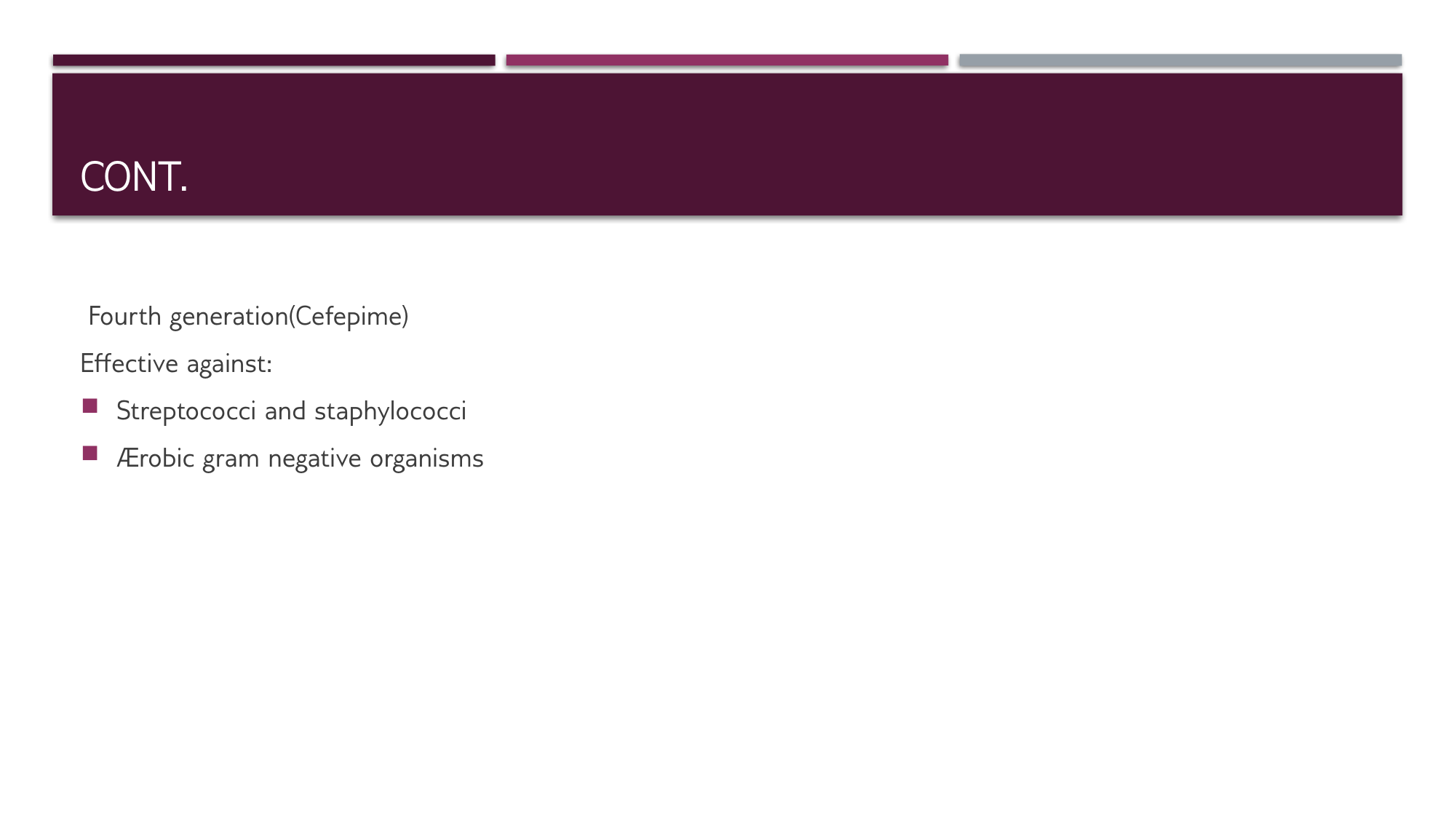

# Cont.
 Fourth generation(Cefepime)
Effective against:
Streptococci and staphylococci
Aerobic gram negative organisms